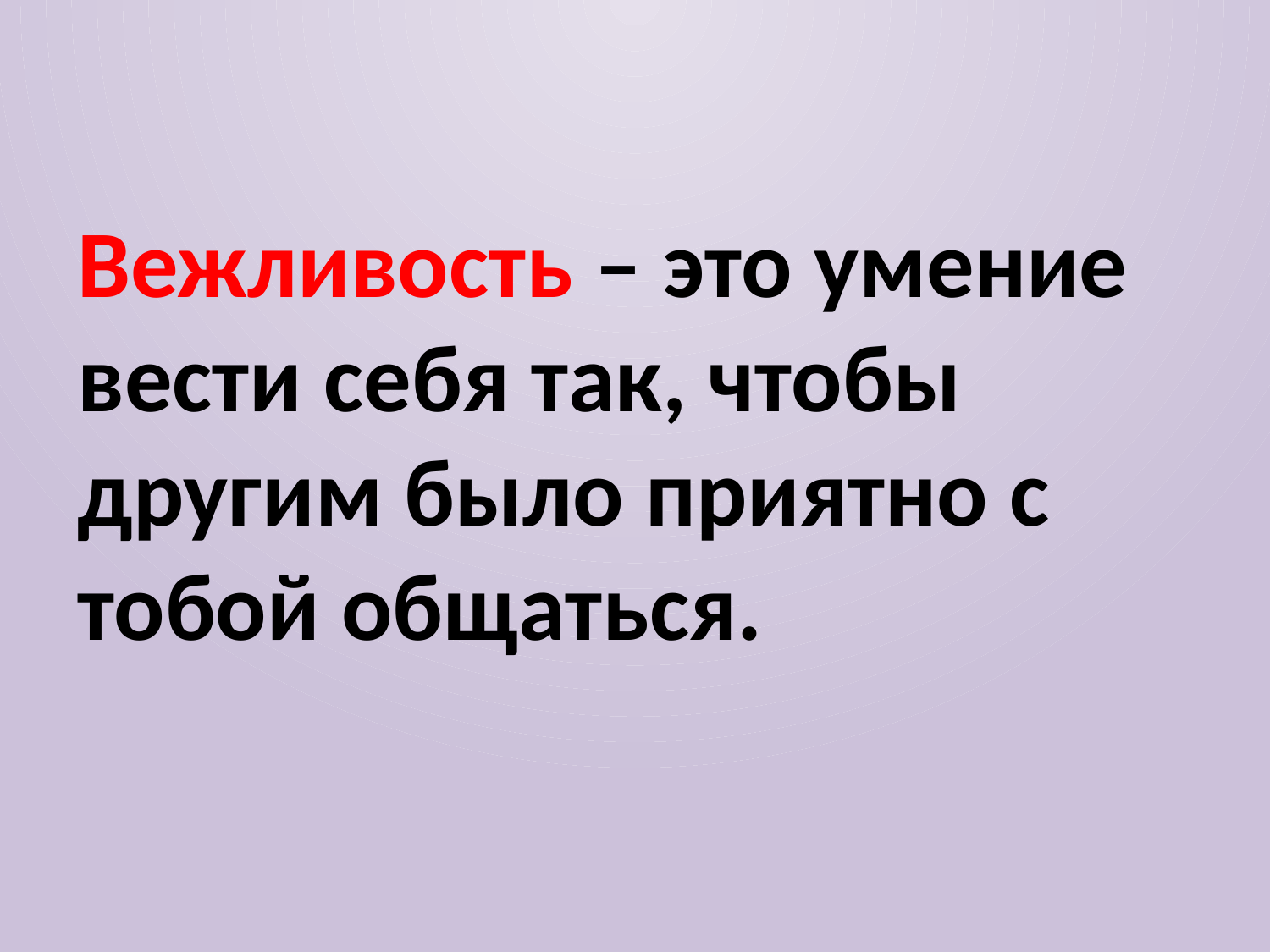

Вежливость – это умение вести себя так, чтобы другим было приятно с тобой общаться.